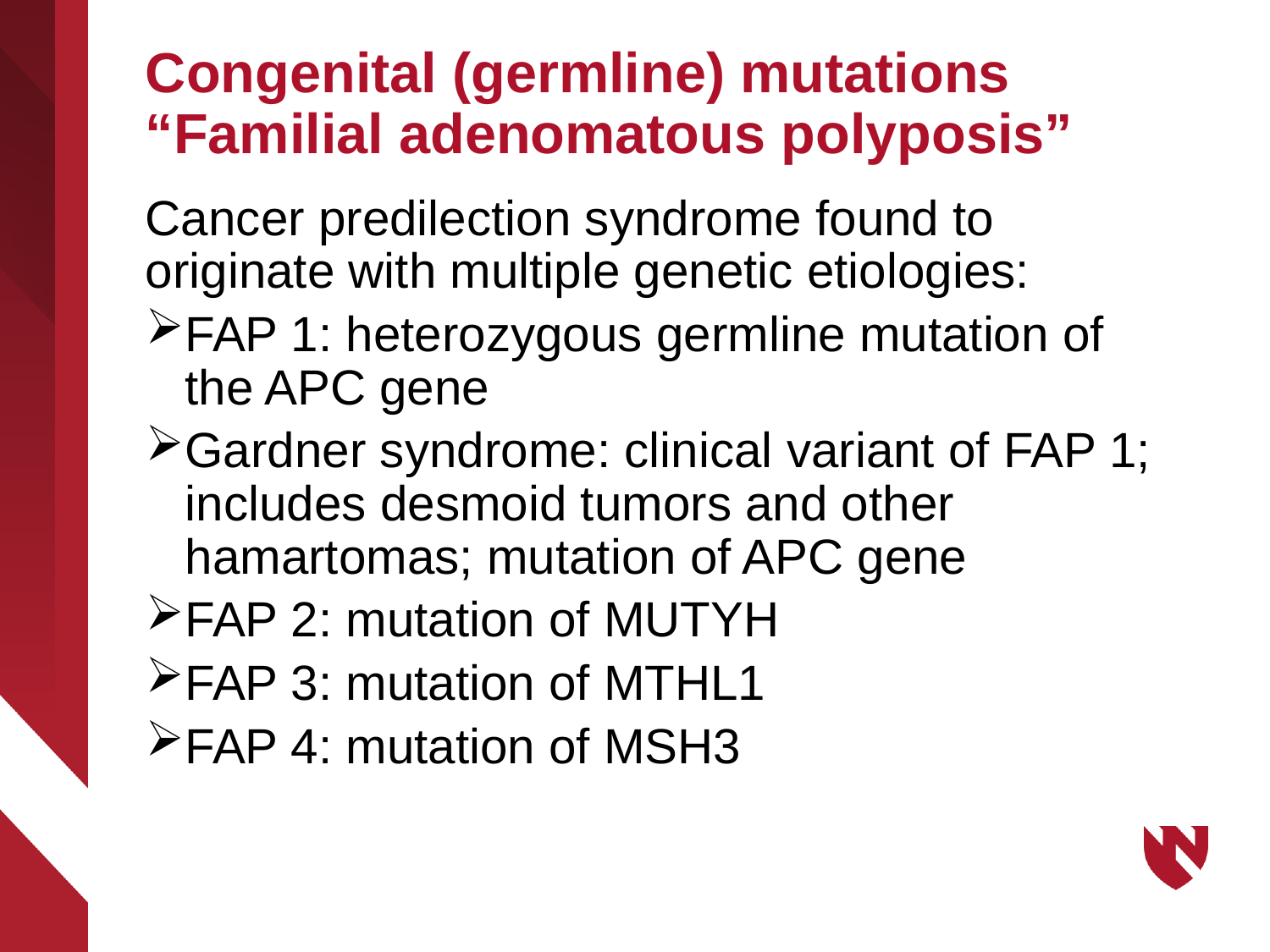

# Congenital (germline) mutations “Familial adenomatous polyposis”
Cancer predilection syndrome found to originate with multiple genetic etiologies:
FAP 1: heterozygous germline mutation of the APC gene
Gardner syndrome: clinical variant of FAP 1; includes desmoid tumors and other hamartomas; mutation of APC gene
FAP 2: mutation of MUTYH
FAP 3: mutation of MTHL1
FAP 4: mutation of MSH3